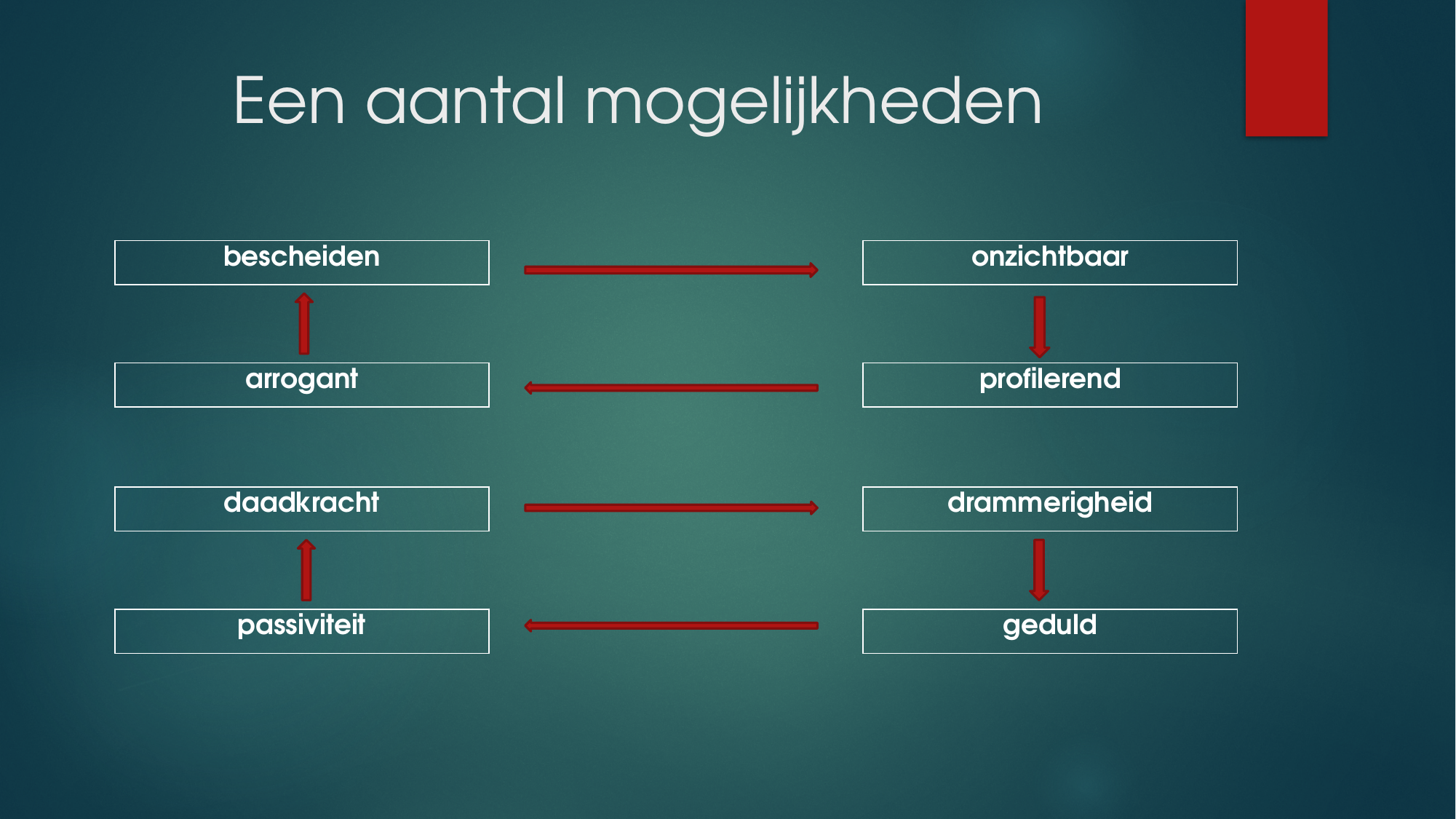

# Een aantal mogelijkheden
| bescheiden |  | onzichtbaar |
| --- | --- | --- |
|  |  |  |
| arrogant |  | profilerend |

| daadkracht |  | drammerigheid |
| --- | --- | --- |
|  |  |  |
| passiviteit |  | geduld |